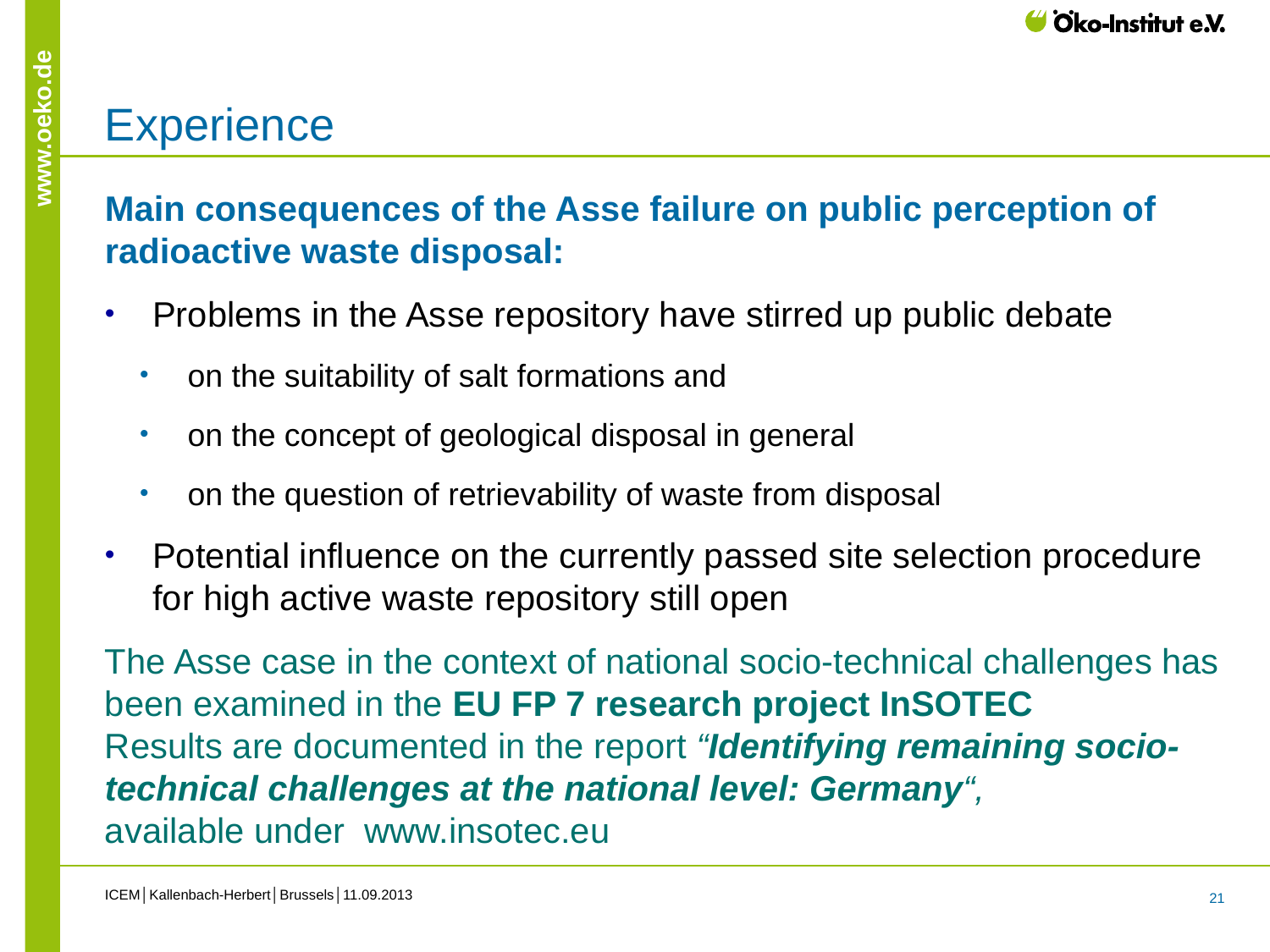

# Experience
Main consequences of the Asse failure on public perception of radioactive waste disposal:
Problems in the Asse repository have stirred up public debate
on the suitability of salt formations and
on the concept of geological disposal in general
on the question of retrievability of waste from disposal
Potential influence on the currently passed site selection procedure for high active waste repository still open
The Asse case in the context of national socio-technical challenges has been examined in the EU FP 7 research project InSOTEC
Results are documented in the report “Identifying remaining socio-technical challenges at the national level: Germany“,
available under  www.insotec.eu
ICEM│Kallenbach-Herbert│Brussels│11.09.2013